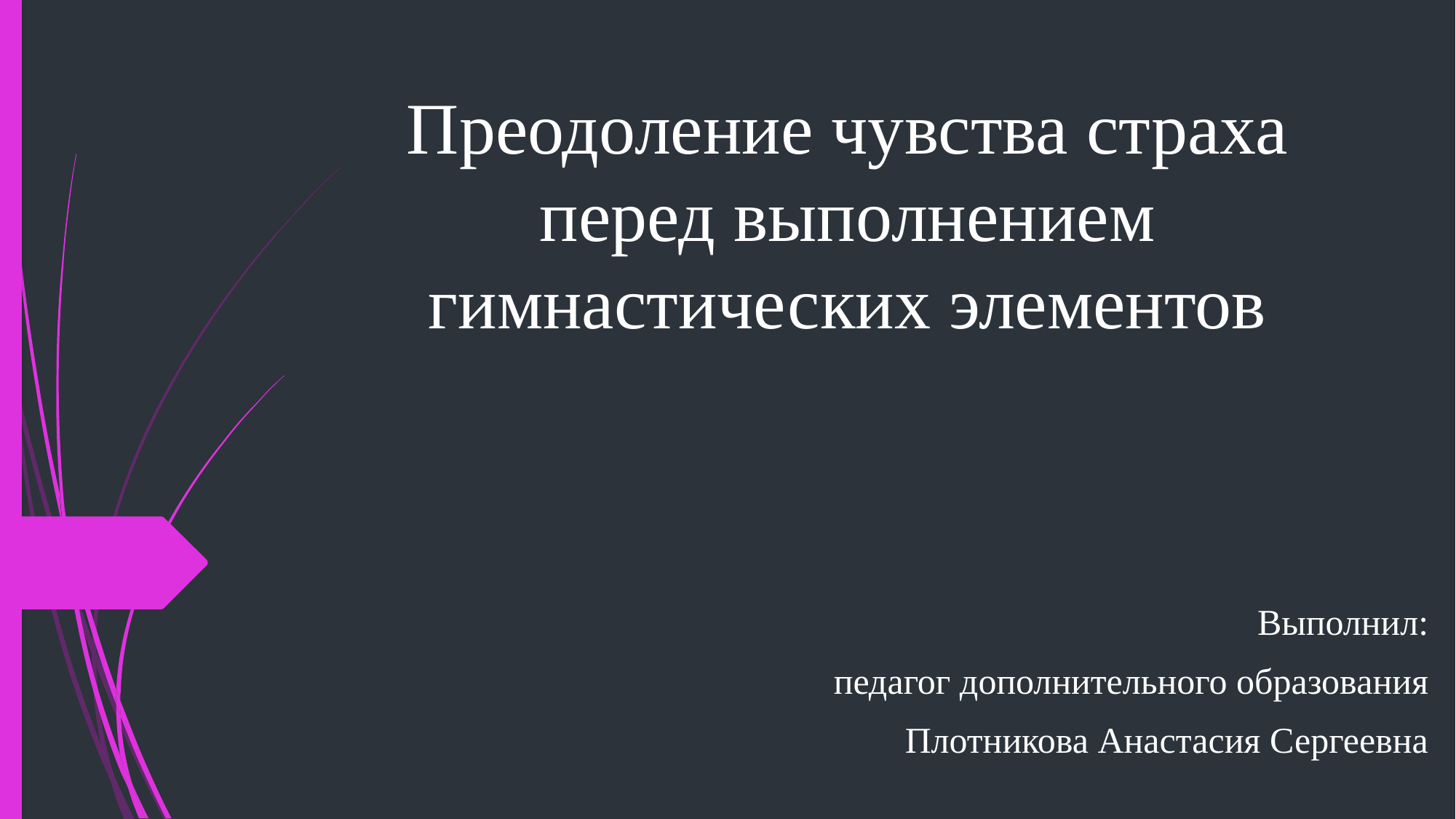

# Преодоление чувства страха перед выполнением гимнастических элементов
Выполнил:
 педагог дополнительного образования
Плотникова Анастасия Сергеевна